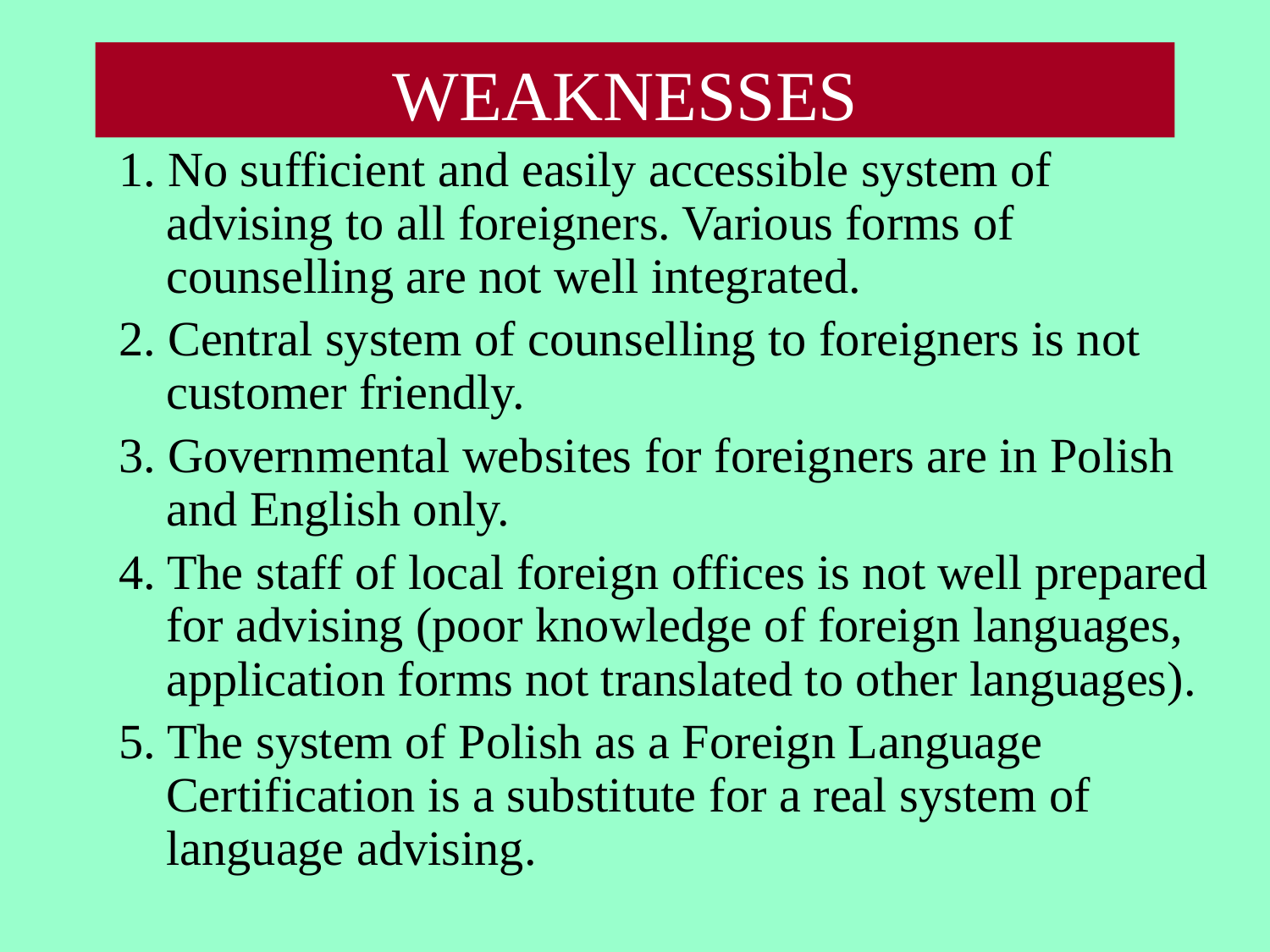

# WEAKNESSES
1. No sufficient and easily accessible system of advising to all foreigners. Various forms of counselling are not well integrated.
2. Central system of counselling to foreigners is not customer friendly.
3. Governmental websites for foreigners are in Polish and English only.
4. The staff of local foreign offices is not well prepared for advising (poor knowledge of foreign languages, application forms not translated to other languages).
5. The system of Polish as a Foreign Language Certification is a substitute for a real system of language advising.